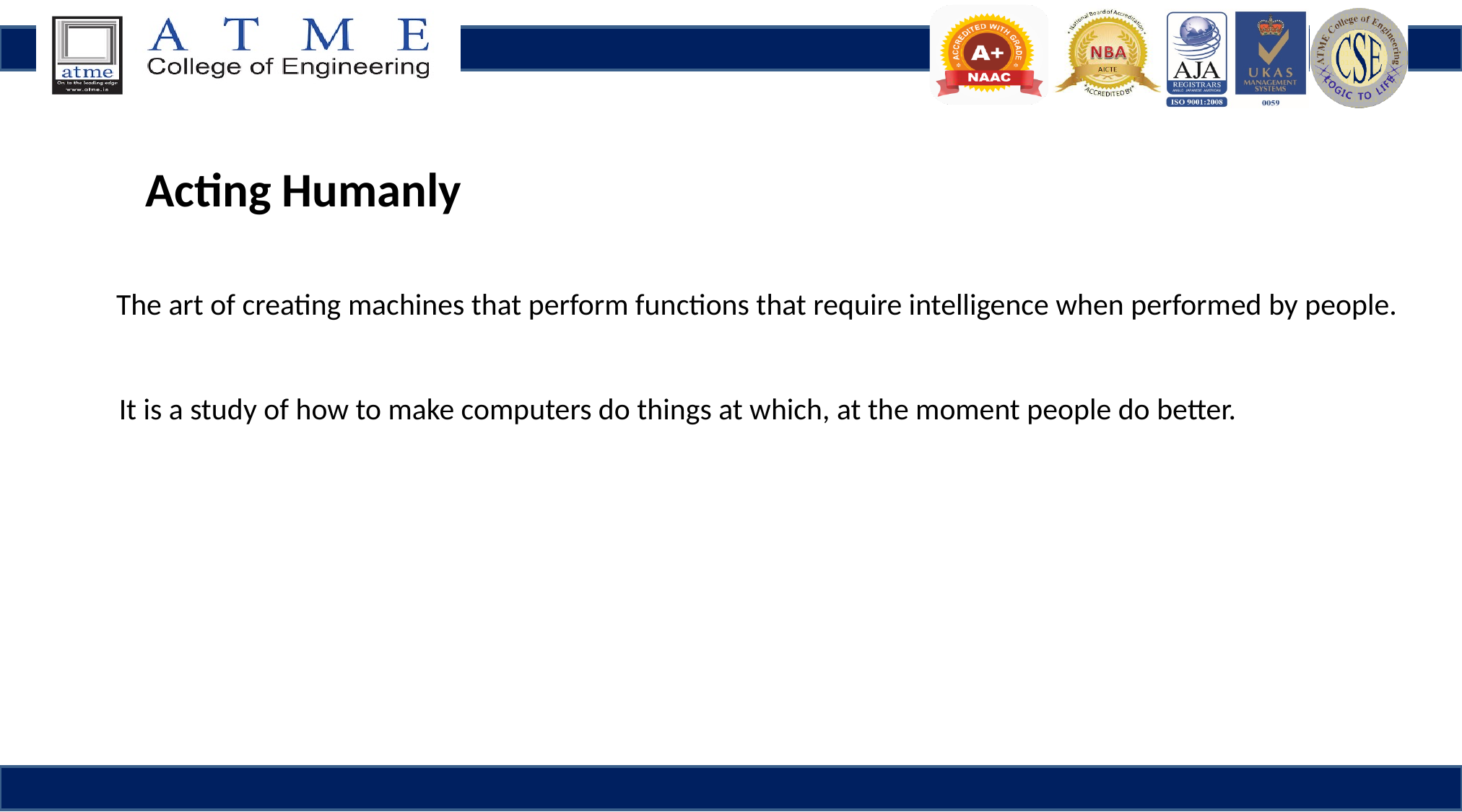

Acting Humanly
The art of creating machines that perform functions that require intelligence when performed by people.
It is a study of how to make computers do things at which, at the moment people do better.